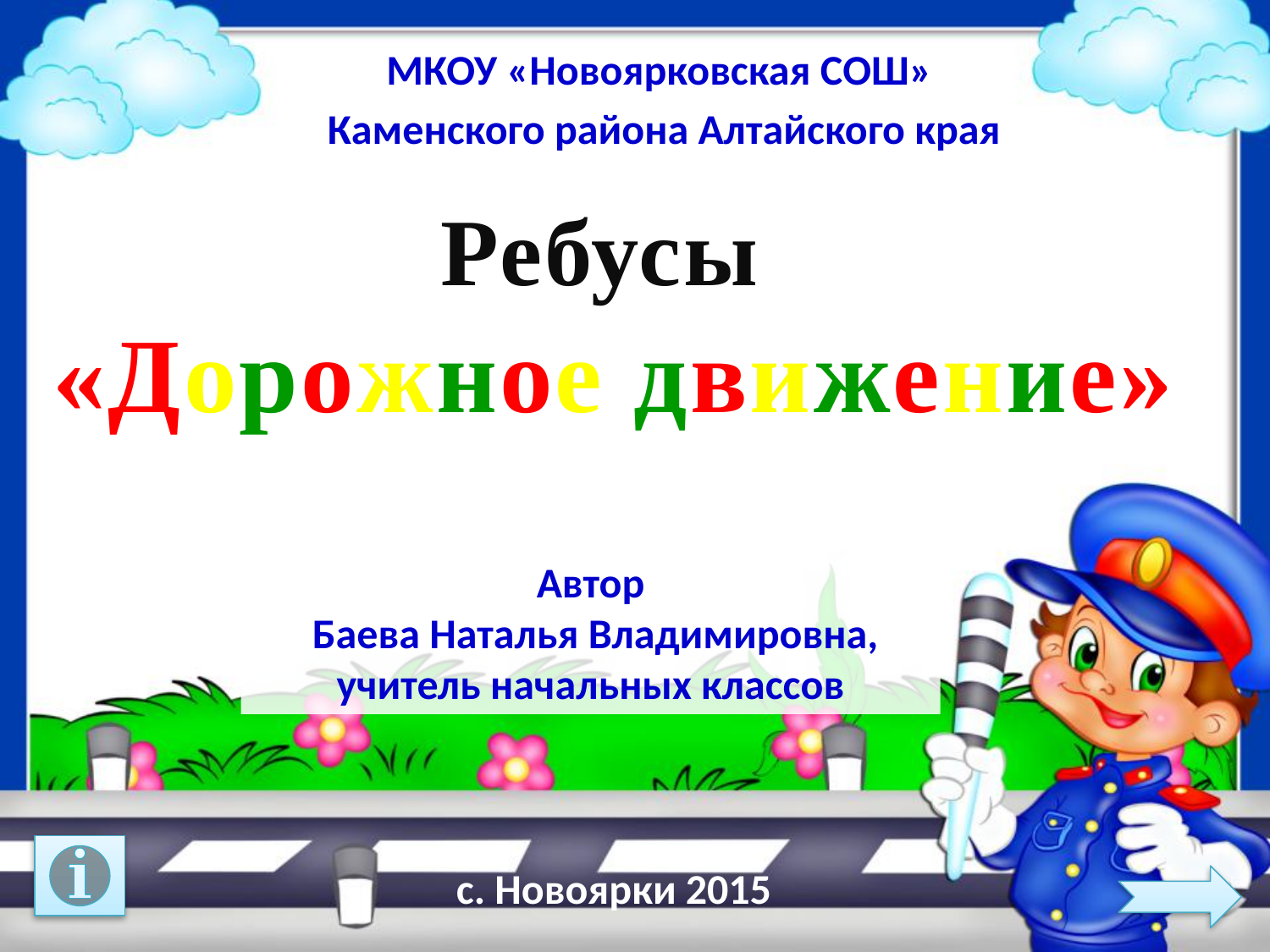

МКОУ «Новоярковская СОШ»
 Каменского района Алтайского края
Ребусы
«Дорожное движение»
Автор
 Баева Наталья Владимировна,
 учитель начальных классов

с. Новоярки 2015